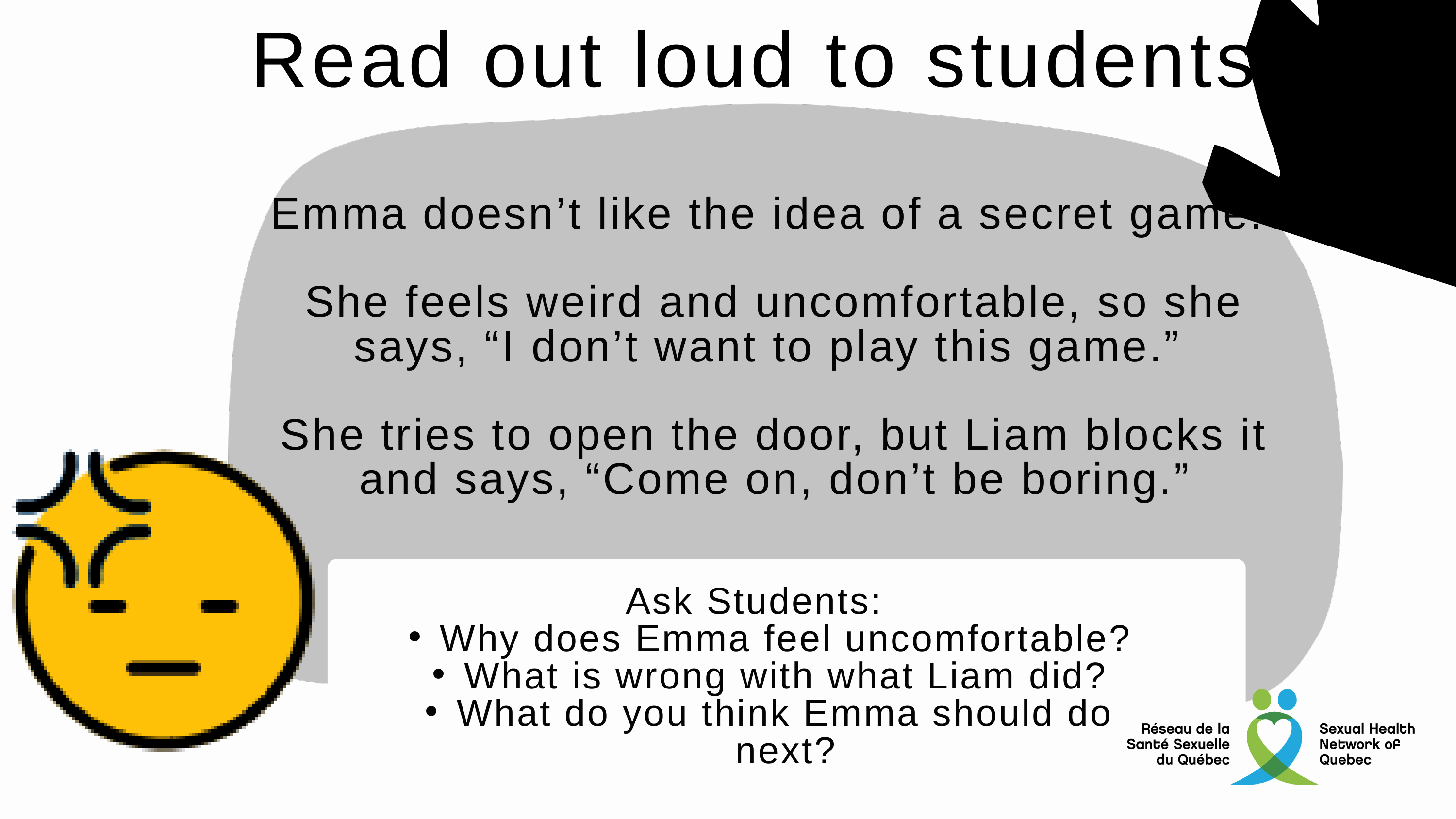

Read out loud to students

Emma doesn’t like the idea of a secret game.

She feels weird and uncomfortable, so she says, “I don’t want to play this game.”

She tries to open the door, but Liam blocks it and says, “Come on, don’t be boring.”

Ask Students:
Why does Emma feel uncomfortable?
What is wrong with what Liam did?
What do you think Emma should do next?